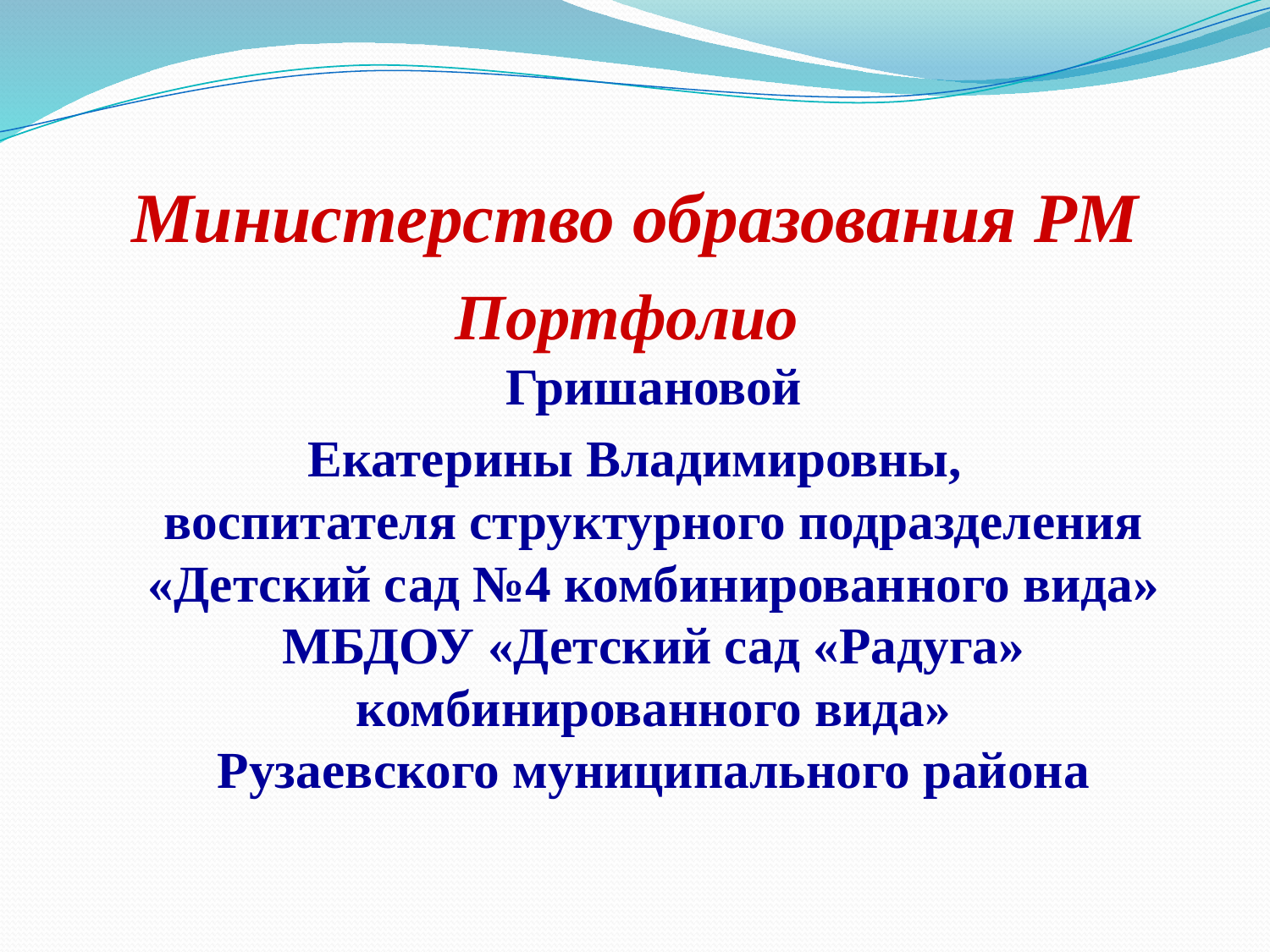

# Министерство образования РМ
Портфолио
Гришановой
 Екатерины Владимировны,
воспитателя структурного подразделения
 «Детский сад №4 комбинированного вида»
МБДОУ «Детский сад «Радуга» комбинированного вида»
Рузаевского муниципального района